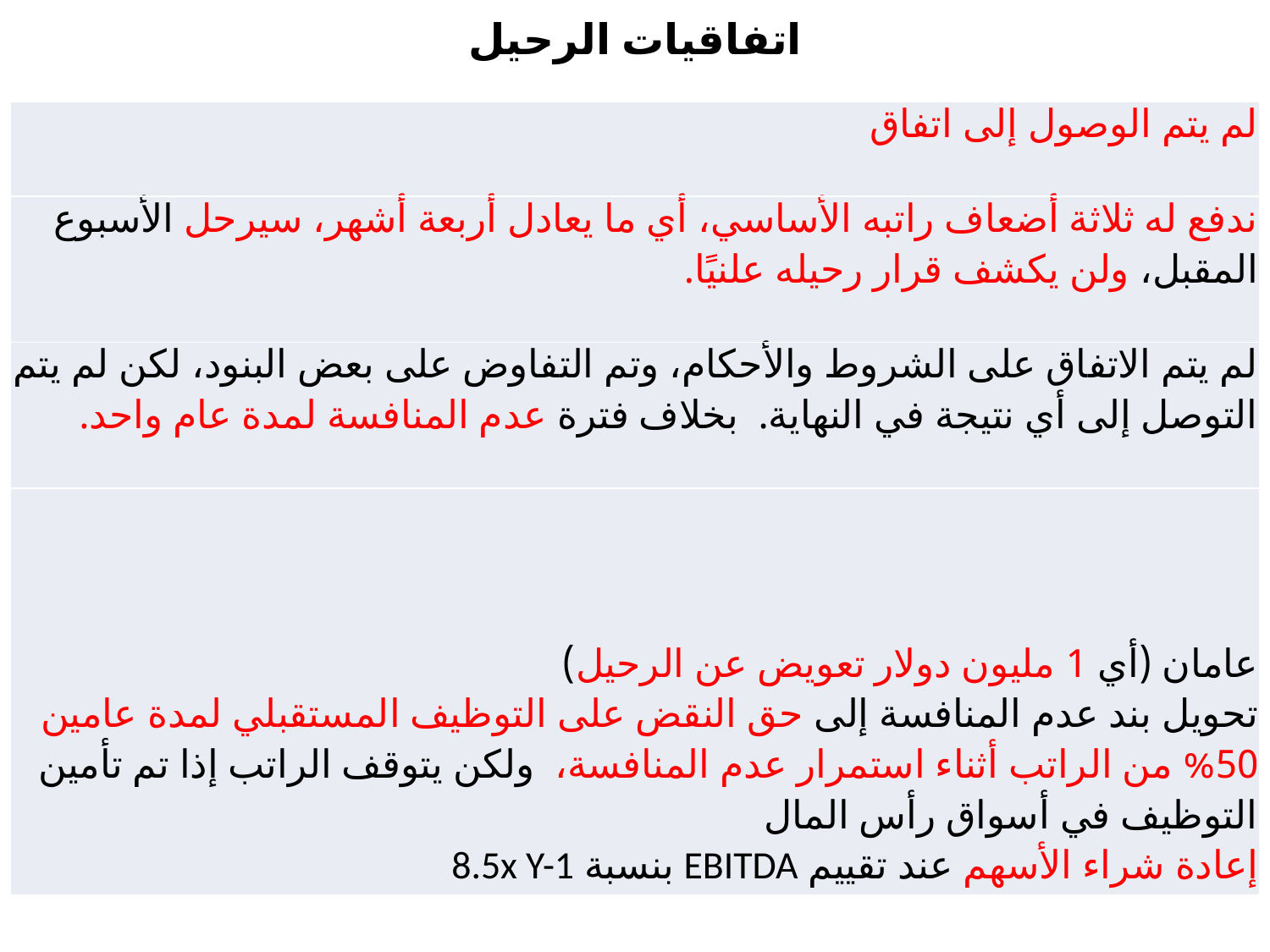

اتفاقيات الرحيل
| لم يتم الوصول إلى اتفاق |
| --- |
| ندفع له ثلاثة أضعاف راتبه الأساسي، أي ما يعادل أربعة أشهر، سيرحل الأسبوع المقبل، ولن يكشف قرار رحيله علنيًا. |
| لم يتم الاتفاق على الشروط والأحكام، وتم التفاوض على بعض البنود، لكن لم يتم التوصل إلى أي نتيجة في النهاية. بخلاف فترة عدم المنافسة لمدة عام واحد. |
| عامان (أي 1 مليون دولار تعويض عن الرحيل) تحويل بند عدم المنافسة إلى حق النقض على التوظيف المستقبلي لمدة عامين 50% من الراتب أثناء استمرار عدم المنافسة، ولكن يتوقف الراتب إذا تم تأمين التوظيف في أسواق رأس المال إعادة شراء الأسهم عند تقييم EBITDA بنسبة 8.5x Y-1 |